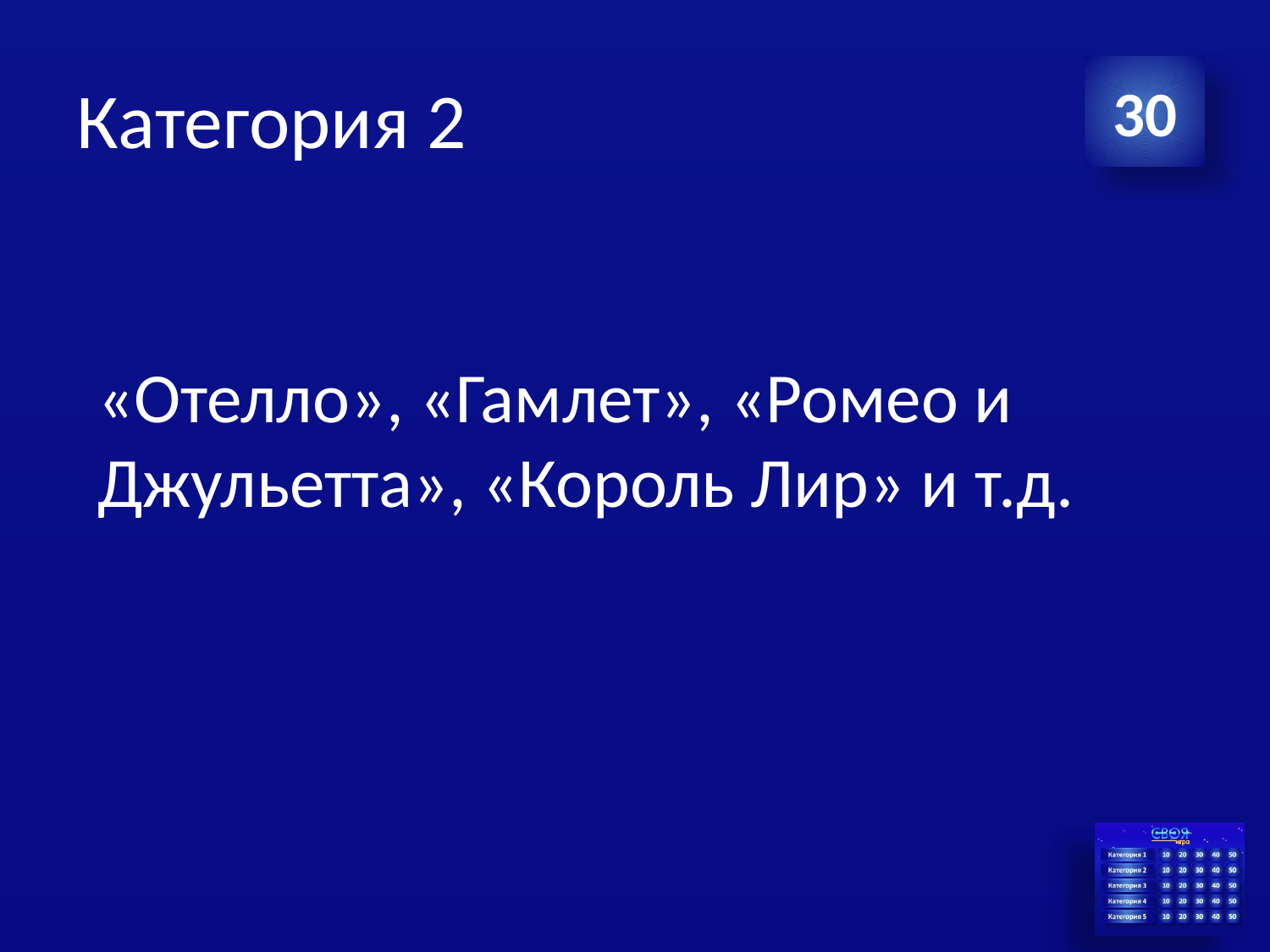

# Категория 2
30
«Отелло», «Гамлет», «Ромео и Джульетта», «Король Лир» и т.д.